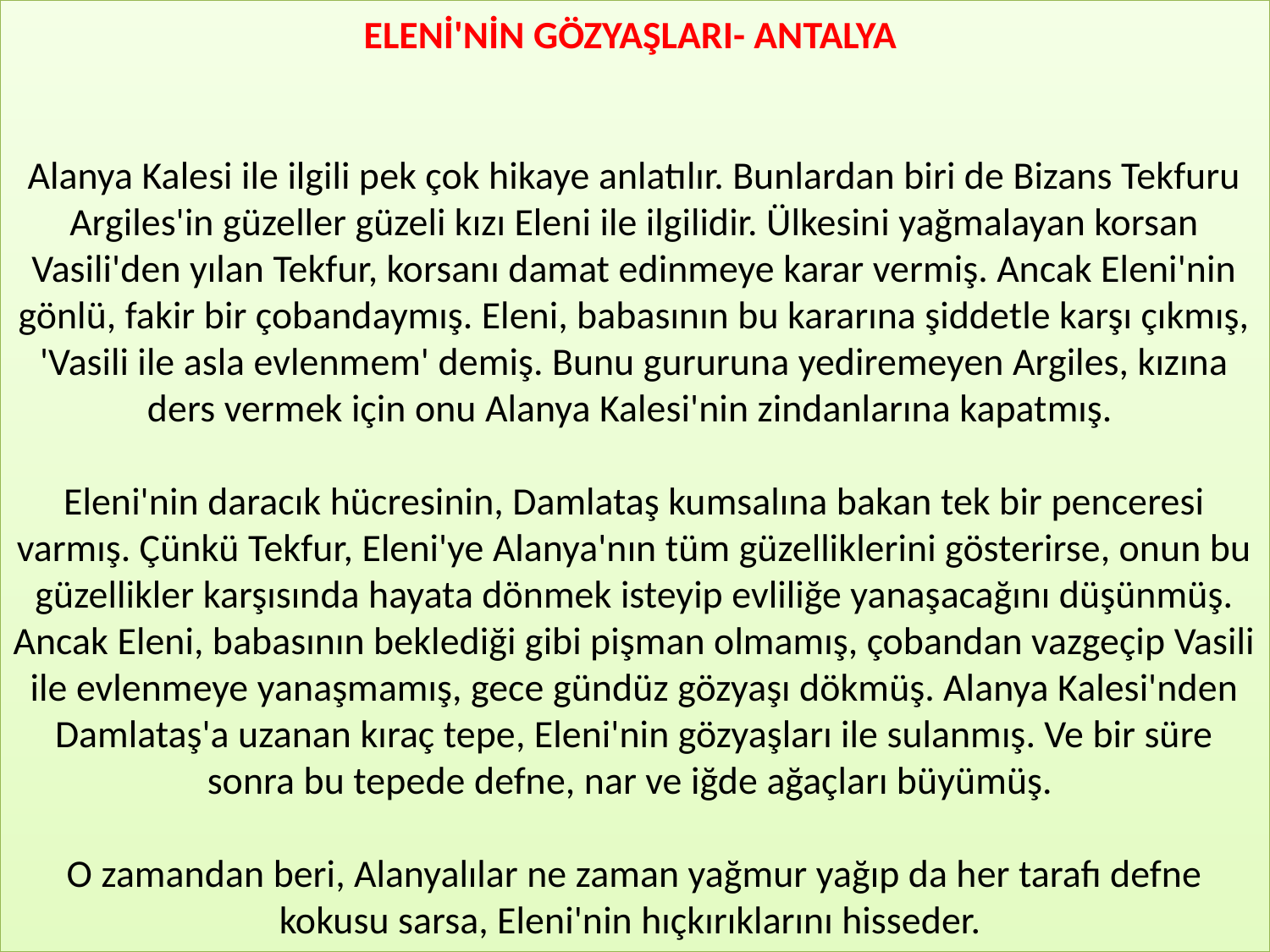

ELENİ'NİN GÖZYAŞLARI- ANTALYA 
Alanya Kalesi ile ilgili pek çok hikaye anlatılır. Bunlardan biri de Bizans Tekfuru Argiles'in güzeller güzeli kızı Eleni ile ilgilidir. Ülkesini yağmalayan korsan Vasili'den yılan Tekfur, korsanı damat edinmeye karar vermiş. Ancak Eleni'nin gönlü, fakir bir çobandaymış. Eleni, babasının bu kararına şiddetle karşı çıkmış, 'Vasili ile asla evlenmem' demiş. Bunu gururuna yediremeyen Argiles, kızına ders vermek için onu Alanya Kalesi'nin zindanlarına kapatmış. 
Eleni'nin daracık hücresinin, Damlataş kumsalına bakan tek bir penceresi varmış. Çünkü Tekfur, Eleni'ye Alanya'nın tüm güzelliklerini gösterirse, onun bu güzellikler karşısında hayata dönmek isteyip evliliğe yanaşacağını düşünmüş. Ancak Eleni, babasının beklediği gibi pişman olmamış, çobandan vazgeçip Vasili ile evlenmeye yanaşmamış, gece gündüz gözyaşı dökmüş. Alanya Kalesi'nden Damlataş'a uzanan kıraç tepe, Eleni'nin gözyaşları ile sulanmış. Ve bir süre sonra bu tepede defne, nar ve iğde ağaçları büyümüş. 
O zamandan beri, Alanyalılar ne zaman yağmur yağıp da her tarafı defne kokusu sarsa, Eleni'nin hıçkırıklarını hisseder.